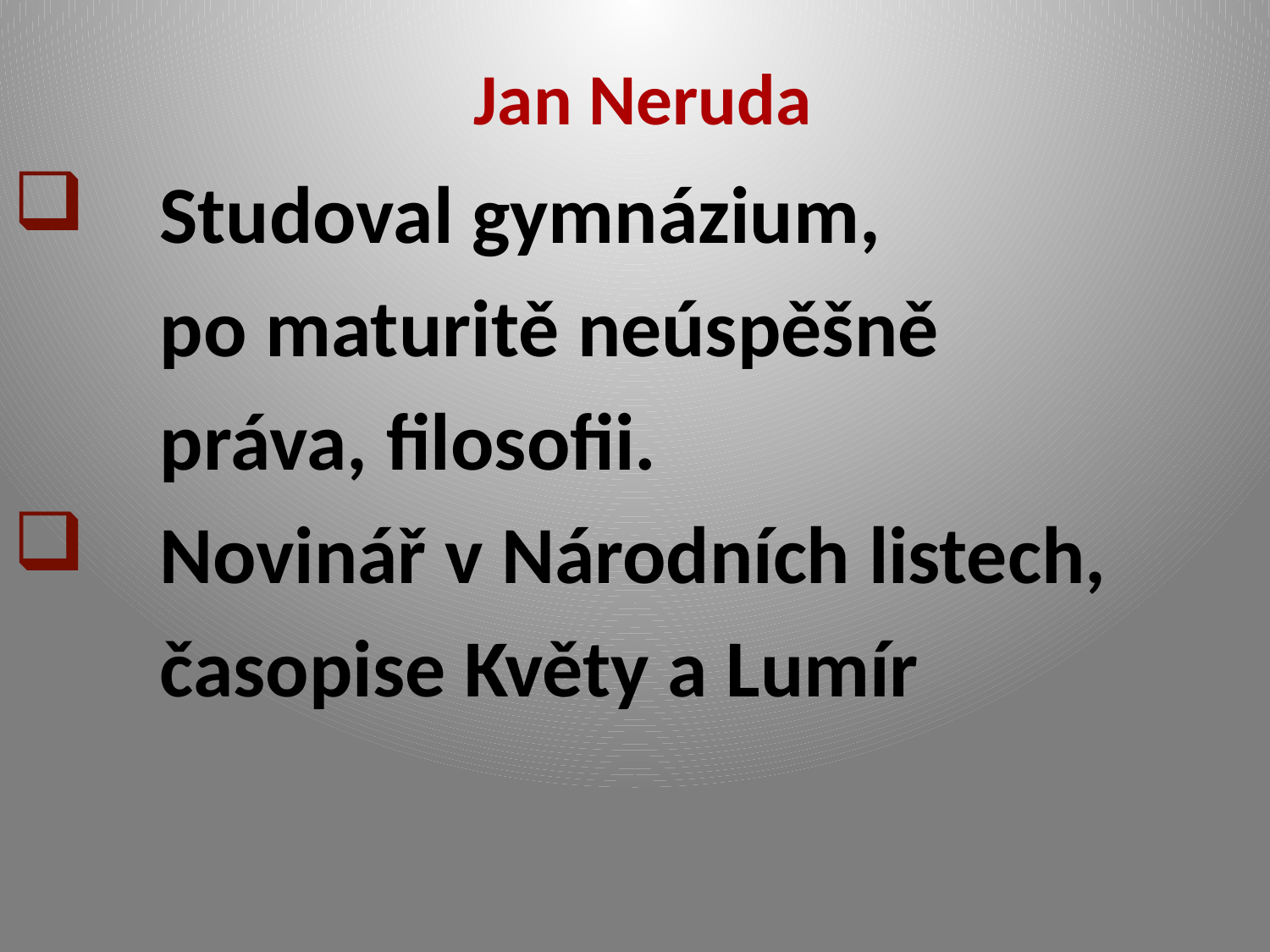

# Jan Neruda
    Studoval gymnázium,
        po maturitě neúspěšně
        práva, filosofii.
    Novinář v Národních listech,
        časopise Květy a Lumír